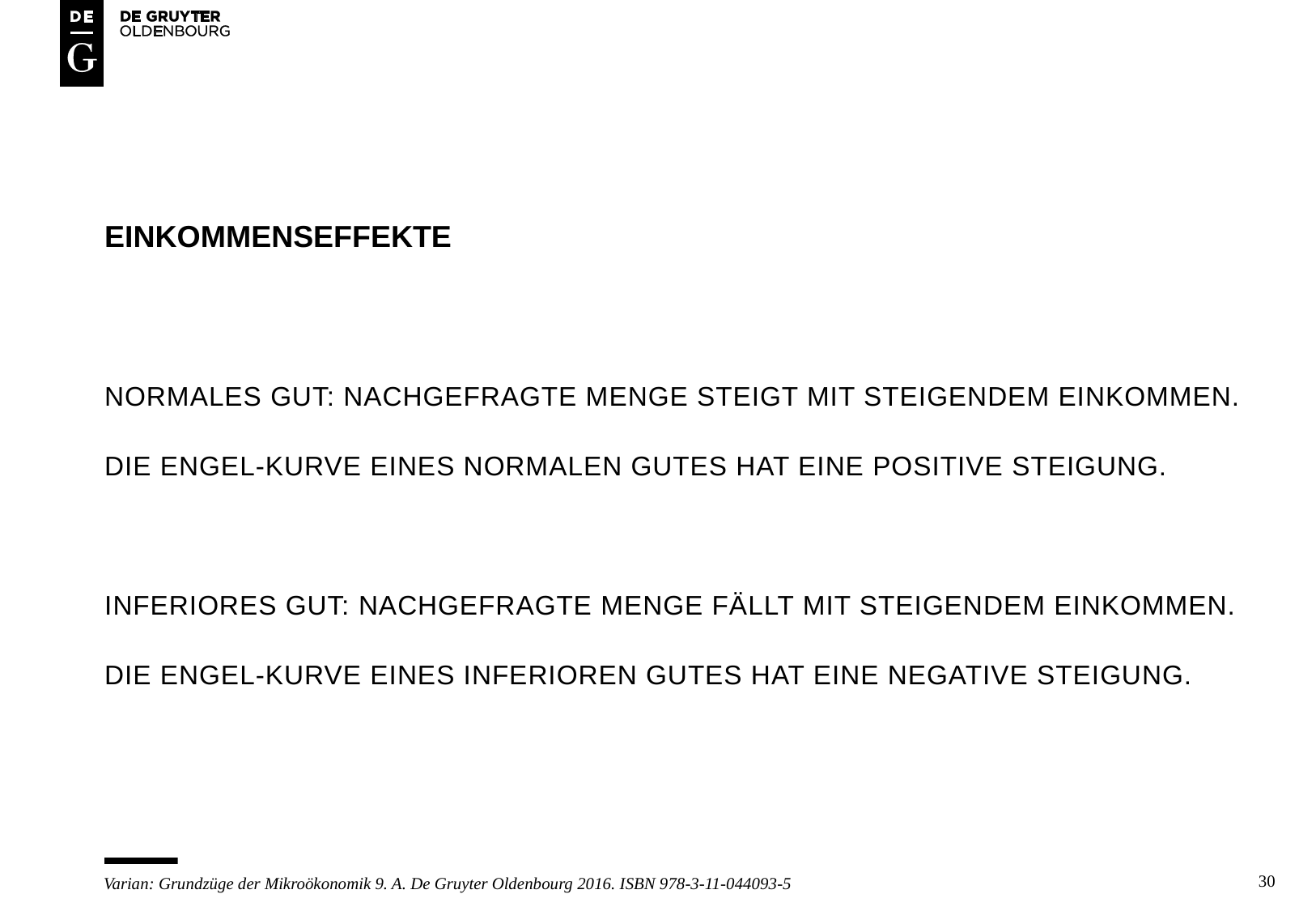

# Einkommenseffekte

Normales Gut: nachgefragte Menge steigt mit steigendem Einkommen.
Die Engel-Kurve eines normalen Gutes hat eine positive Steigung.

Inferiores Gut: nachgefragte Menge fällt mit steigendem Einkommen.
Die Engel-Kurve eines inferioren Gutes hat eine negative Steigung.
30
Varian: Grundzüge der Mikroökonomik 9. A. De Gruyter Oldenbourg 2016. ISBN 978-3-11-044093-5